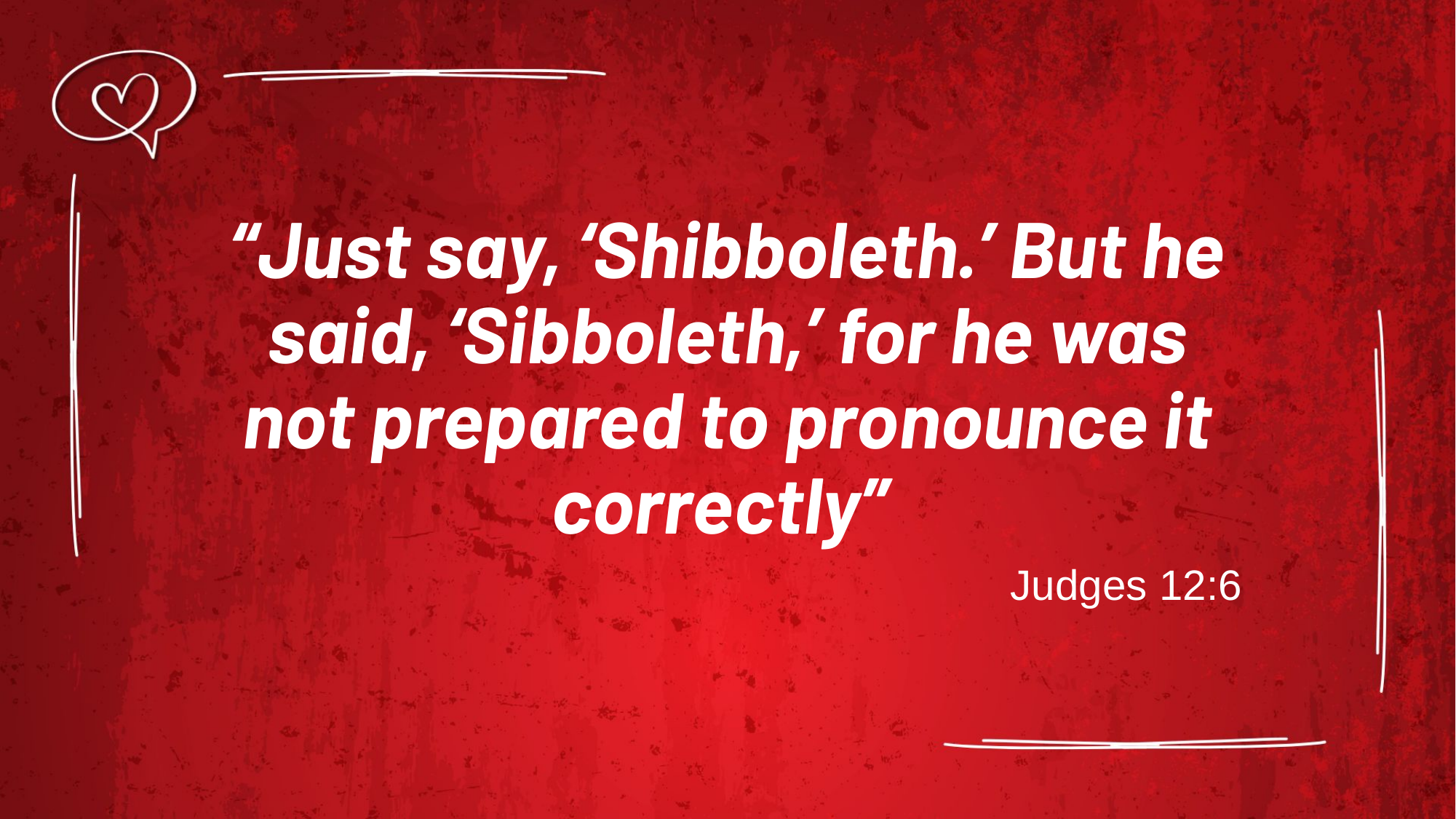

“Just say, ‘Shibboleth.’ But he said, ‘Sibboleth,’ for he was not prepared to pronounce it correctly”
Judges 12:6